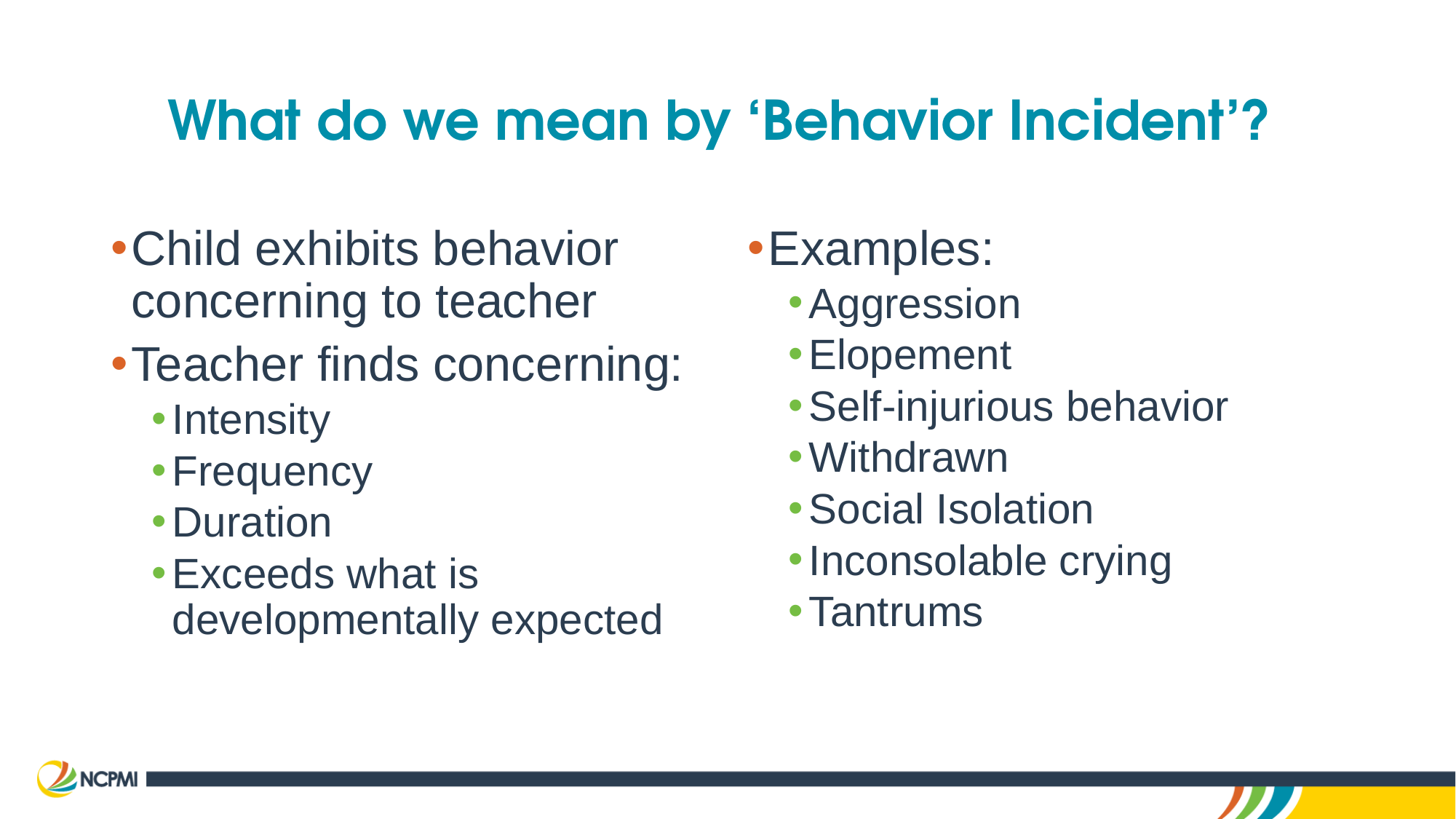

# What do we mean by ‘Behavior Incident’?
Child exhibits behavior concerning to teacher
Teacher finds concerning:
Intensity
Frequency
Duration
Exceeds what is developmentally expected
Examples:
Aggression
Elopement
Self-injurious behavior
Withdrawn
Social Isolation
Inconsolable crying
Tantrums